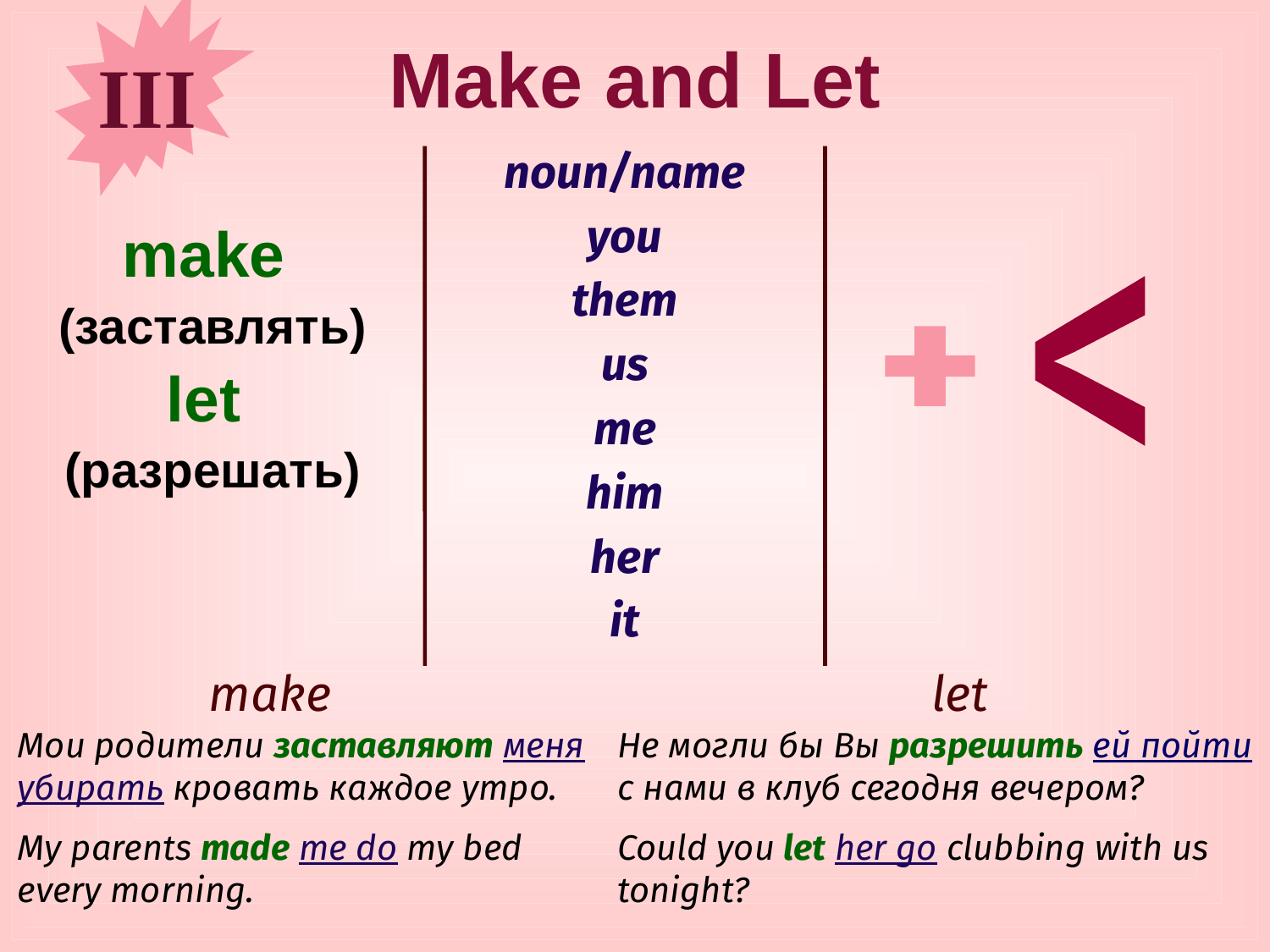

III
# Make and Let
noun/name
you
them
us
me
him
her
it

make
(заставлять)
let
(разрешать)

V

make
let
Мои родители заставляют меня убирать кровать каждое утро.
My parents made me do my bed every morning.
Не могли бы Вы разрешить ей пойти с нами в клуб сегодня вечером?
Could you let her go clubbing with us tonight?